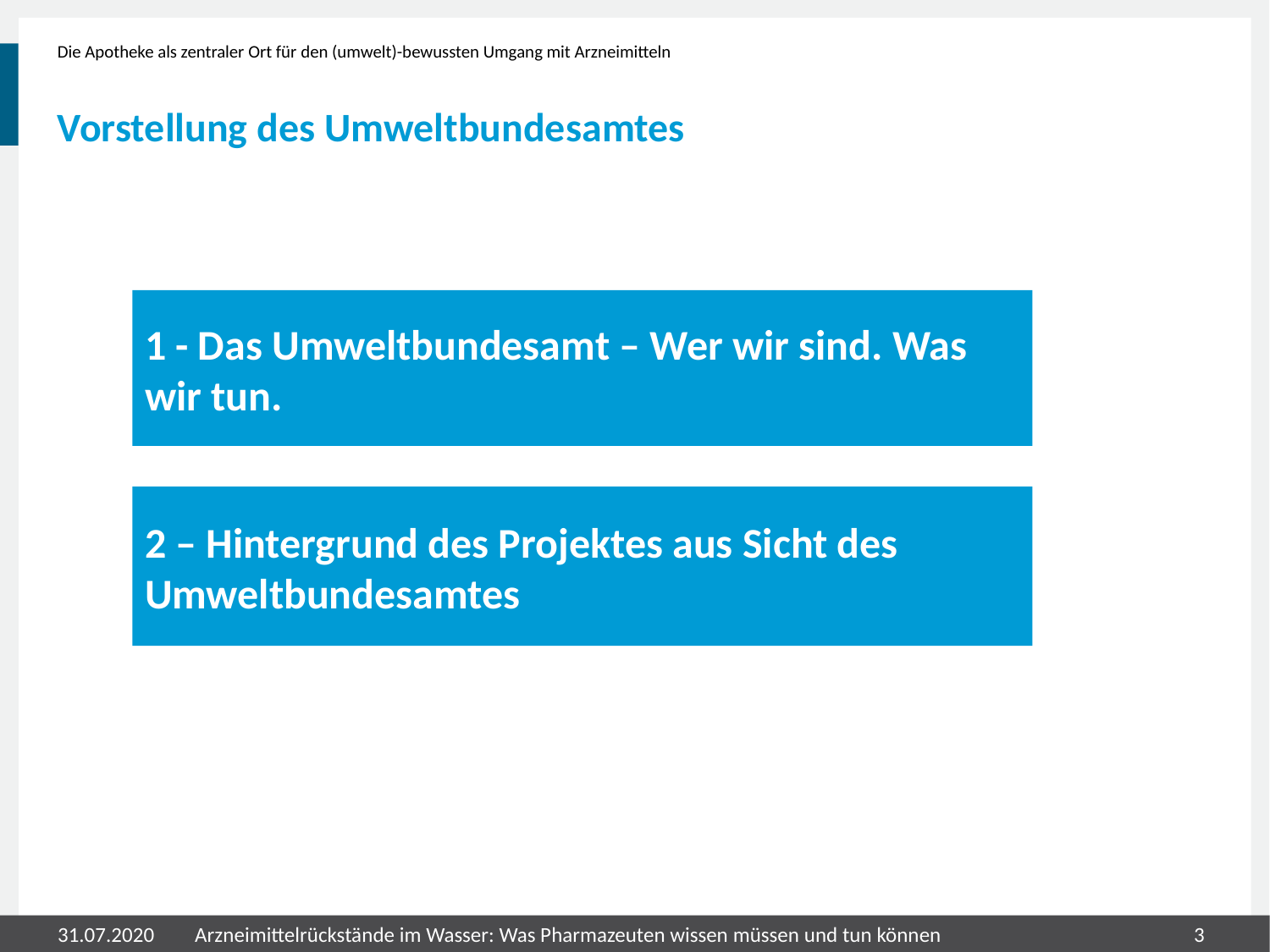

Die Apotheke als zentraler Ort für den (umwelt)-bewussten Umgang mit Arzneimitteln

# Vorstellung des Umweltbundesamtes
1 - Das Umweltbundesamt – Wer wir sind. Was wir tun.
2 – Hintergrund des Projektes aus Sicht des Umweltbundesamtes
31.07.2020
Arzneimittelrückstände im Wasser: Was Pharmazeuten wissen müssen und tun können
3